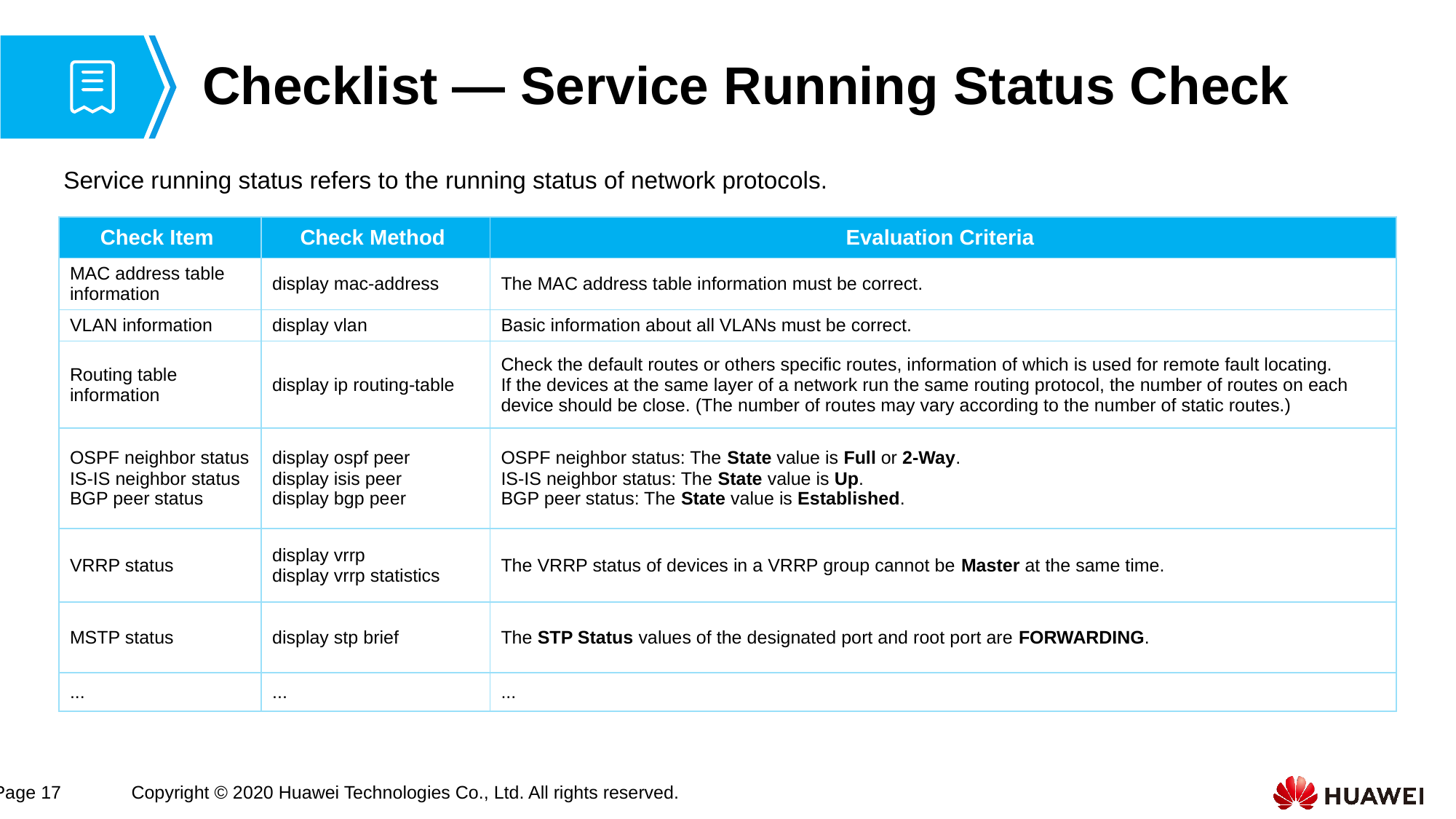

# Checklist — Service Running Status Check
Service running status refers to the running status of network protocols.
| Check Item | Check Method | Evaluation Criteria |
| --- | --- | --- |
| MAC address table information | display mac-address | The MAC address table information must be correct. |
| VLAN information | display vlan | Basic information about all VLANs must be correct. |
| Routing table information | display ip routing-table | Check the default routes or others specific routes, information of which is used for remote fault locating. If the devices at the same layer of a network run the same routing protocol, the number of routes on each device should be close. (The number of routes may vary according to the number of static routes.) |
| OSPF neighbor status IS-IS neighbor status BGP peer status | display ospf peer display isis peer display bgp peer | OSPF neighbor status: The State value is Full or 2-Way. IS-IS neighbor status: The State value is Up. BGP peer status: The State value is Established. |
| VRRP status | display vrrp display vrrp statistics | The VRRP status of devices in a VRRP group cannot be Master at the same time. |
| MSTP status | display stp brief | The STP Status values of the designated port and root port are FORWARDING. |
| ... | ... | ... |